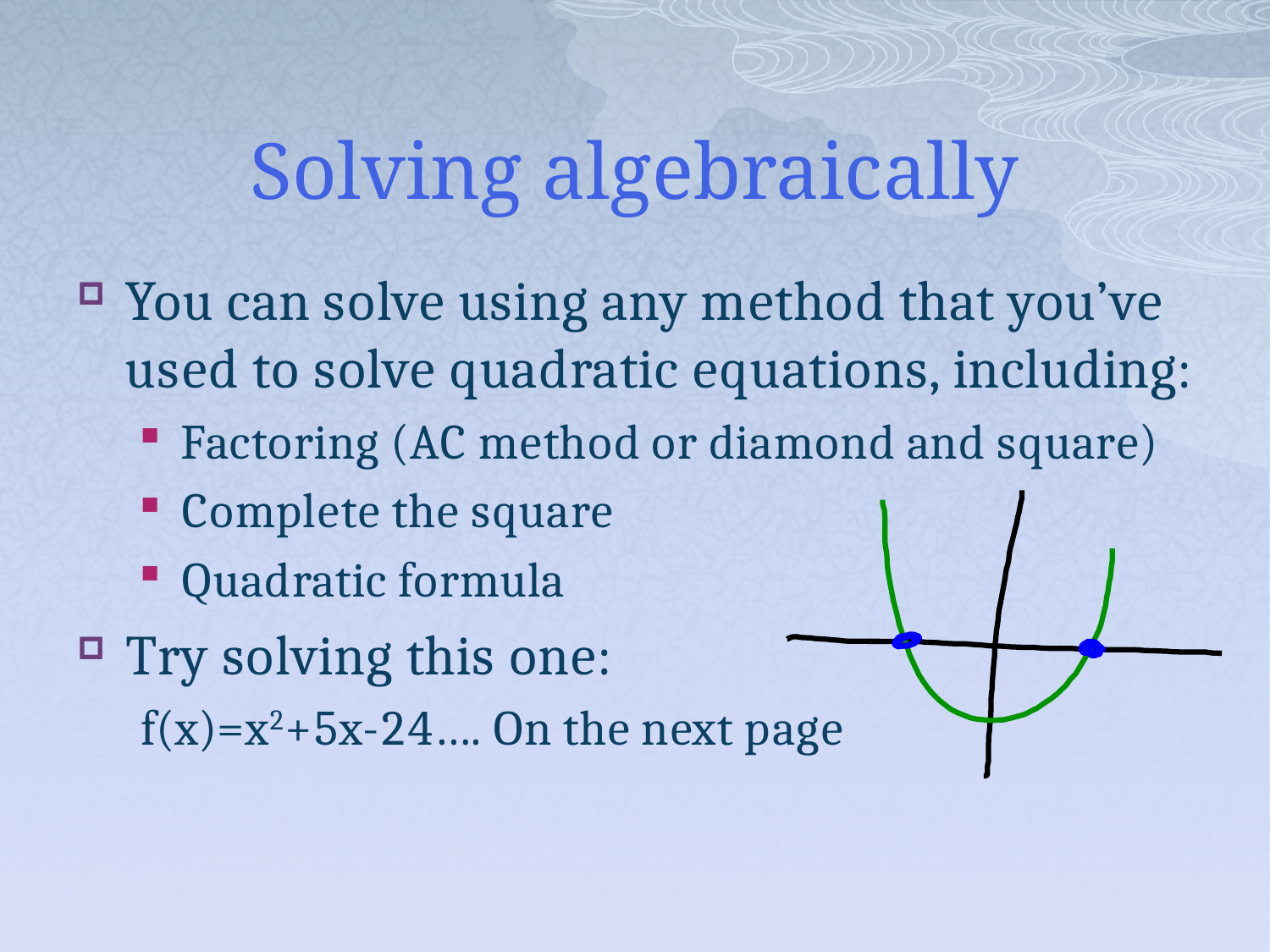

# Solving algebraically
You can solve using any method that you’ve used to solve quadratic equations, including:
Factoring (AC method or diamond and square)
Complete the square
Quadratic formula
Try solving this one:
f(x)=x2+5x-24…. On the next page